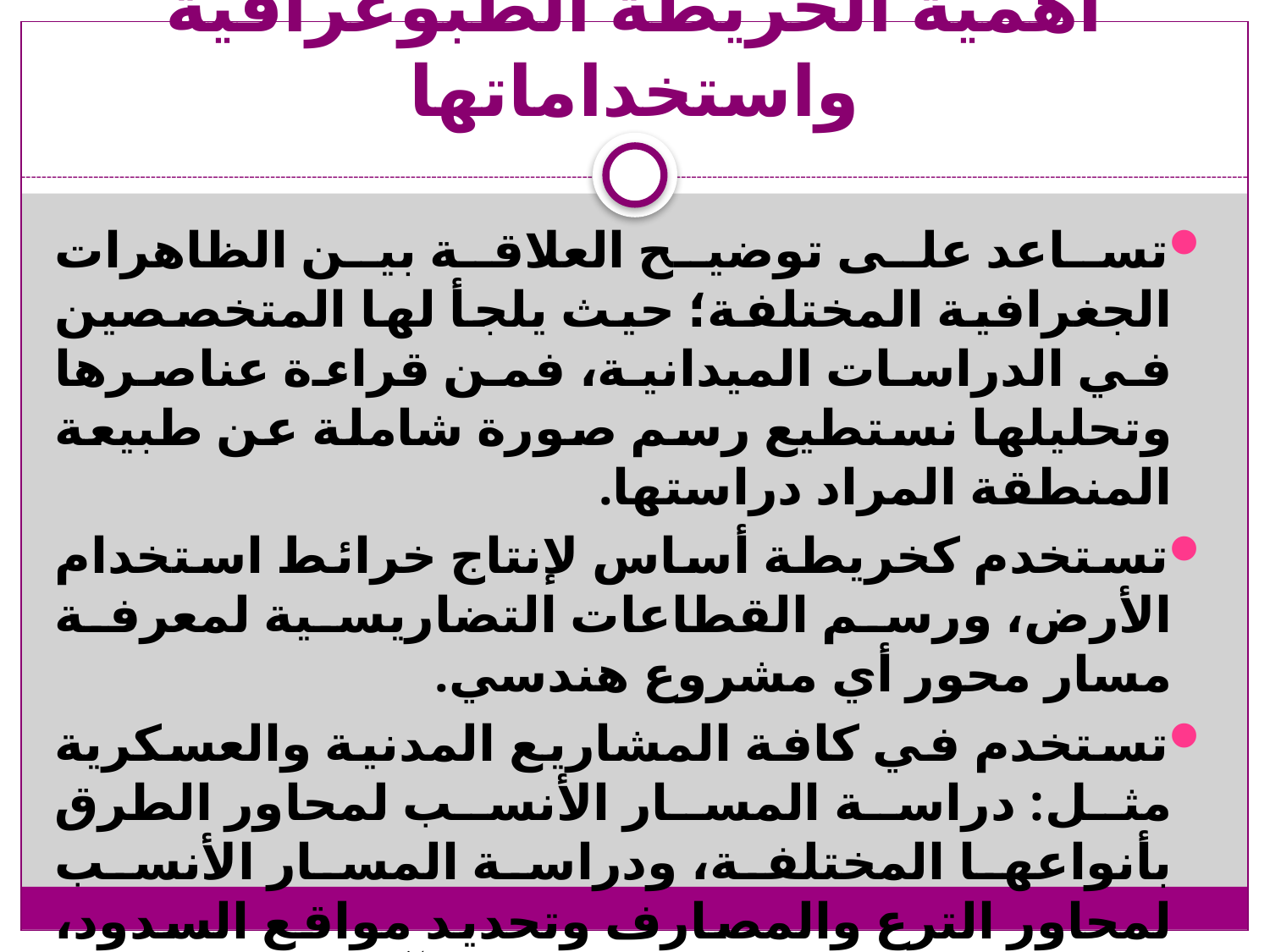

# أهمية الخريطة الطبوغرافية واستخداماتها
تساعد على توضيح العلاقة بين الظاهرات الجغرافية المختلفة؛ حيث يلجأ لها المتخصصين في الدراسات الميدانية، فمن قراءة عناصرها وتحليلها نستطيع رسم صورة شاملة عن طبيعة المنطقة المراد دراستها.
تستخدم كخريطة أساس لإنتاج خرائط استخدام الأرض، ورسم القطاعات التضاريسية لمعرفة مسار محور أي مشروع هندسي.
تستخدم في كافة المشاريع المدنية والعسكرية مثل: دراسة المسار الأنسب لمحاور الطرق بأنواعها المختلفة، ودراسة المسار الأنسب لمحاور الترع والمصارف وتحديد مواقع السدود، ودراسة المواقع المناسبة للمنشآت العمرانية.